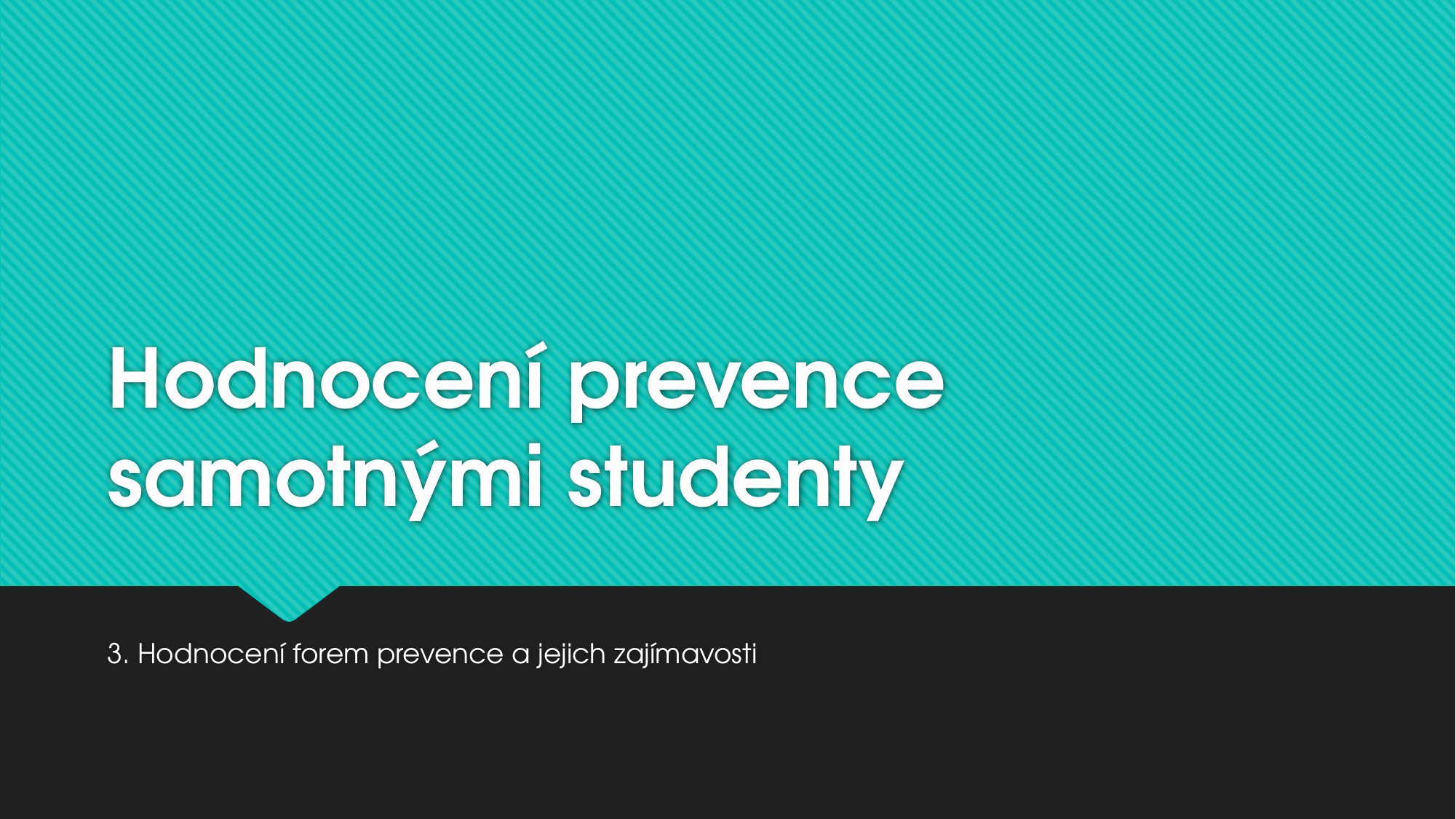

# Hodnocení prevence samotnými studenty
3. Hodnocení forem prevence a jejich zajímavosti